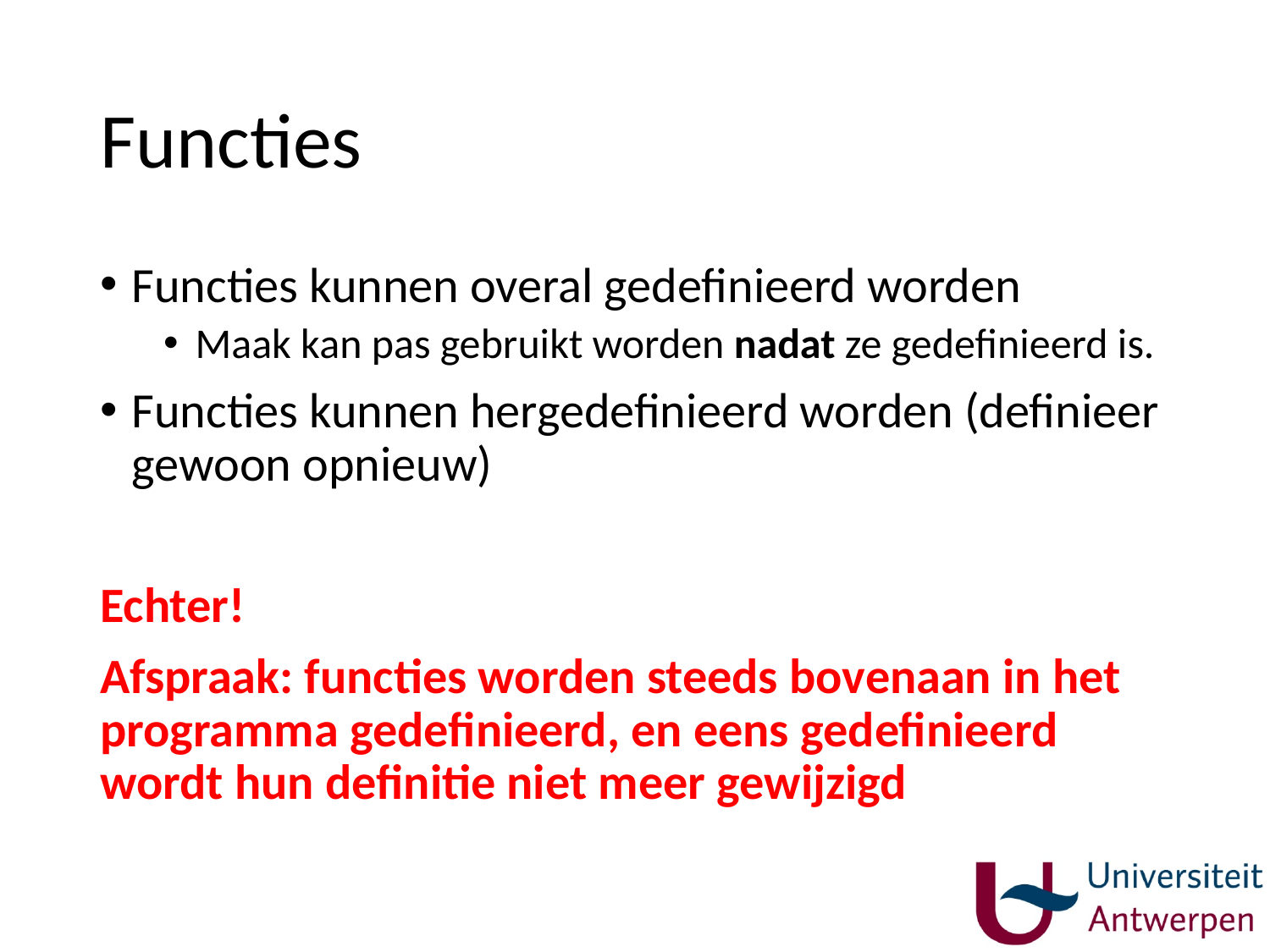

# Functies
Functies kunnen overal gedefinieerd worden
Maak kan pas gebruikt worden nadat ze gedefinieerd is.
Functies kunnen hergedefinieerd worden (definieer gewoon opnieuw)

Echter!
Afspraak: functies worden steeds bovenaan in het programma gedefinieerd, en eens gedefinieerd wordt hun definitie niet meer gewijzigd